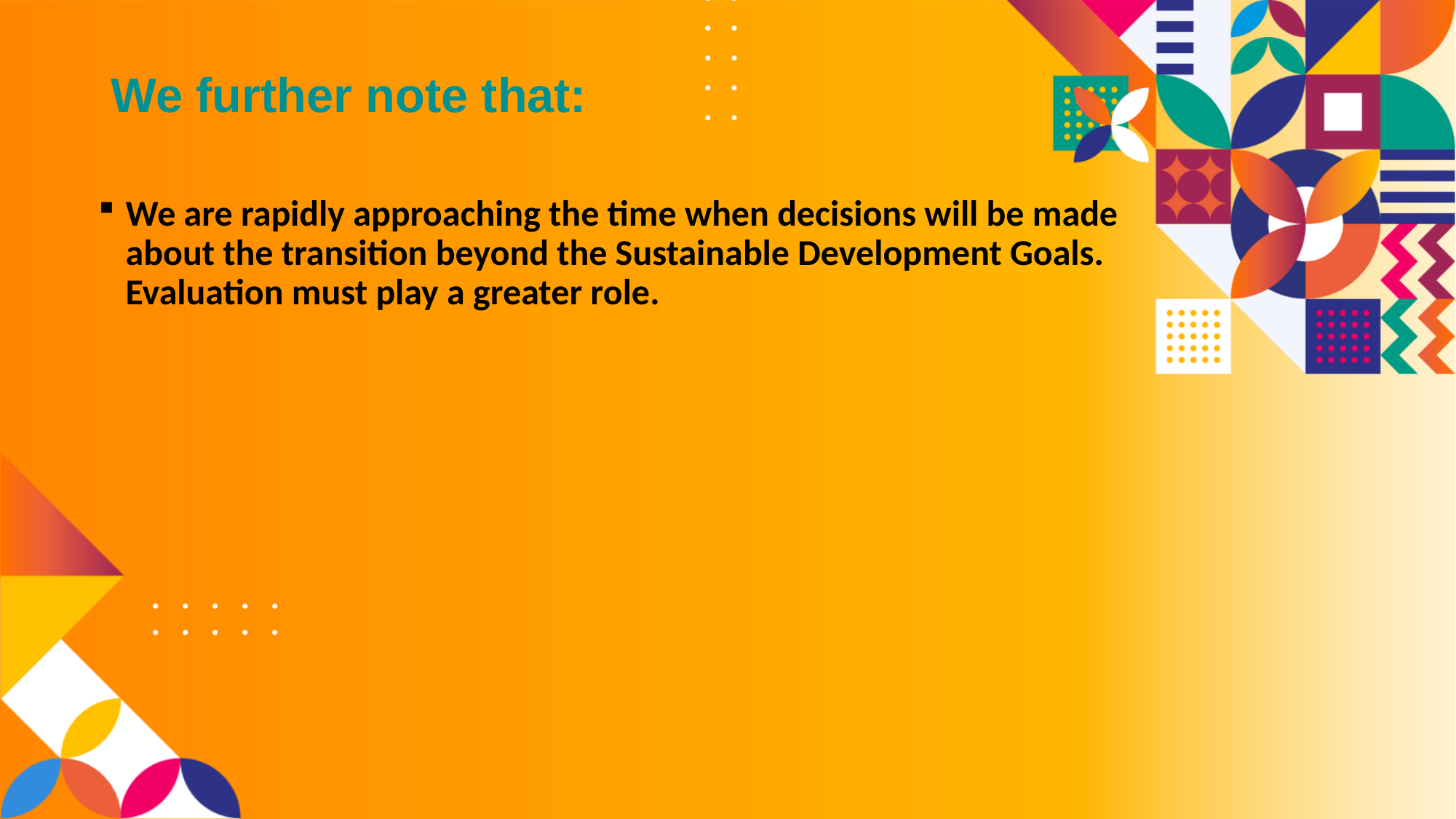

# We further note that:
We are rapidly approaching the time when decisions will be made about the transition beyond the Sustainable Development Goals. Evaluation must play a greater role.